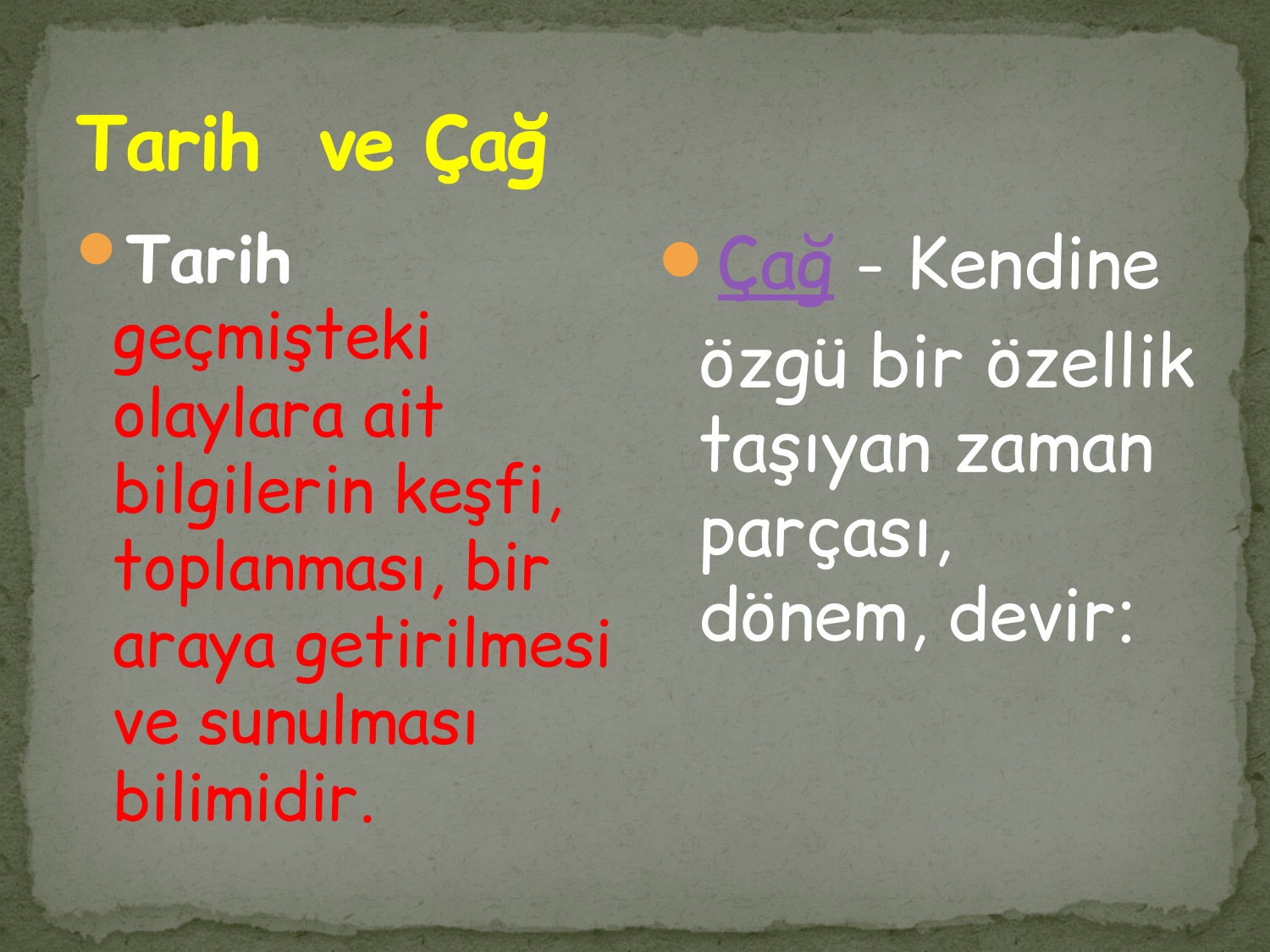

# Tarih  ve Çağ
Tarih geçmişteki olaylara ait bilgilerin keşfi, toplanması, bir araya getirilmesi ve sunulması bilimidir.
Çağ - Kendine özgü bir özellik taşıyan zaman parçası, dönem, devir: